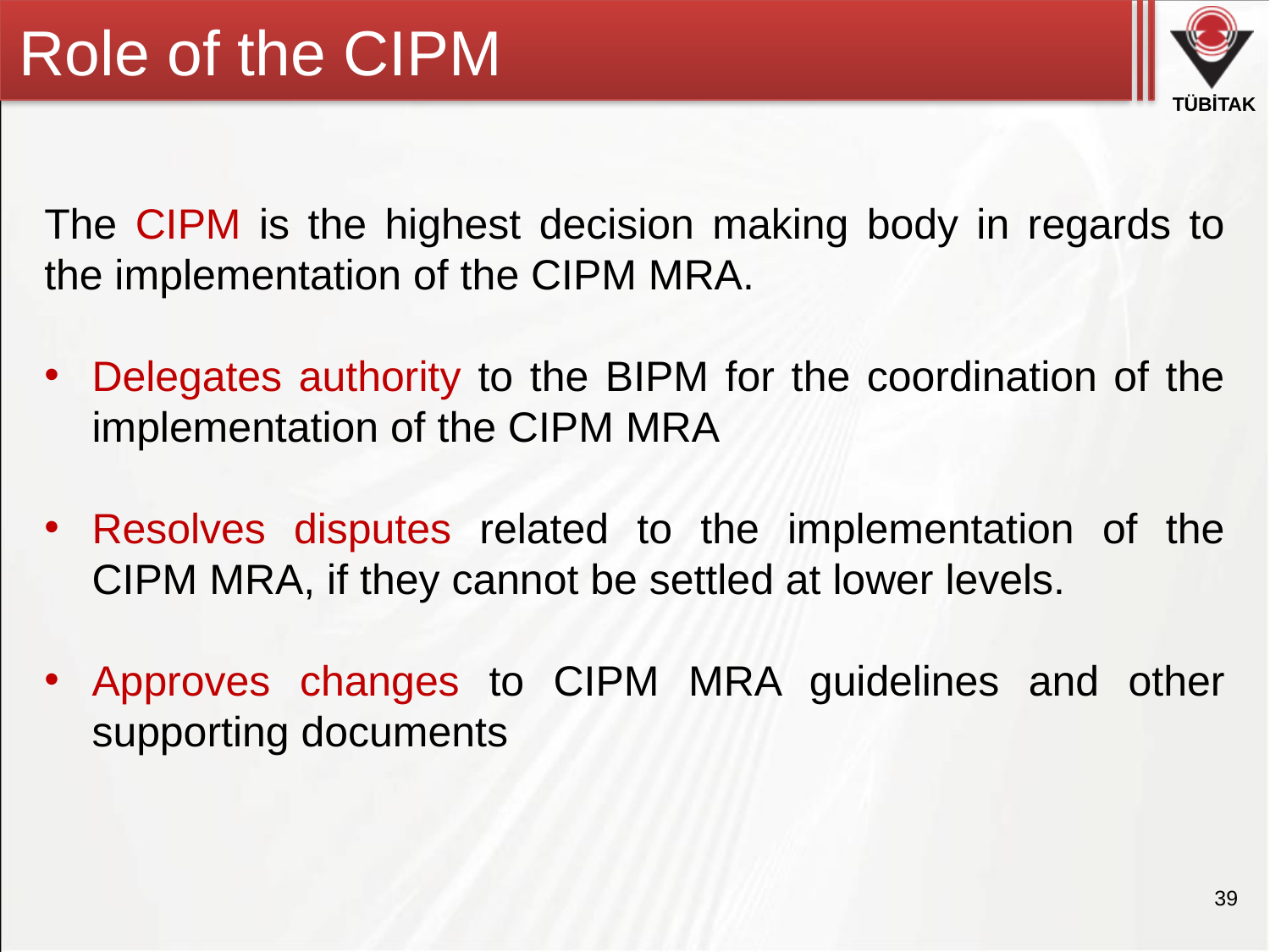

Role of the CIPM

The CIPM is the highest decision making body in regards to the implementation of the CIPM MRA.

Delegates authority to the BIPM for the coordination of the implementation of the CIPM MRA

Resolves disputes related to the implementation of the CIPM MRA, if they cannot be settled at lower levels.

Approves changes to CIPM MRA guidelines and other supporting documents

39